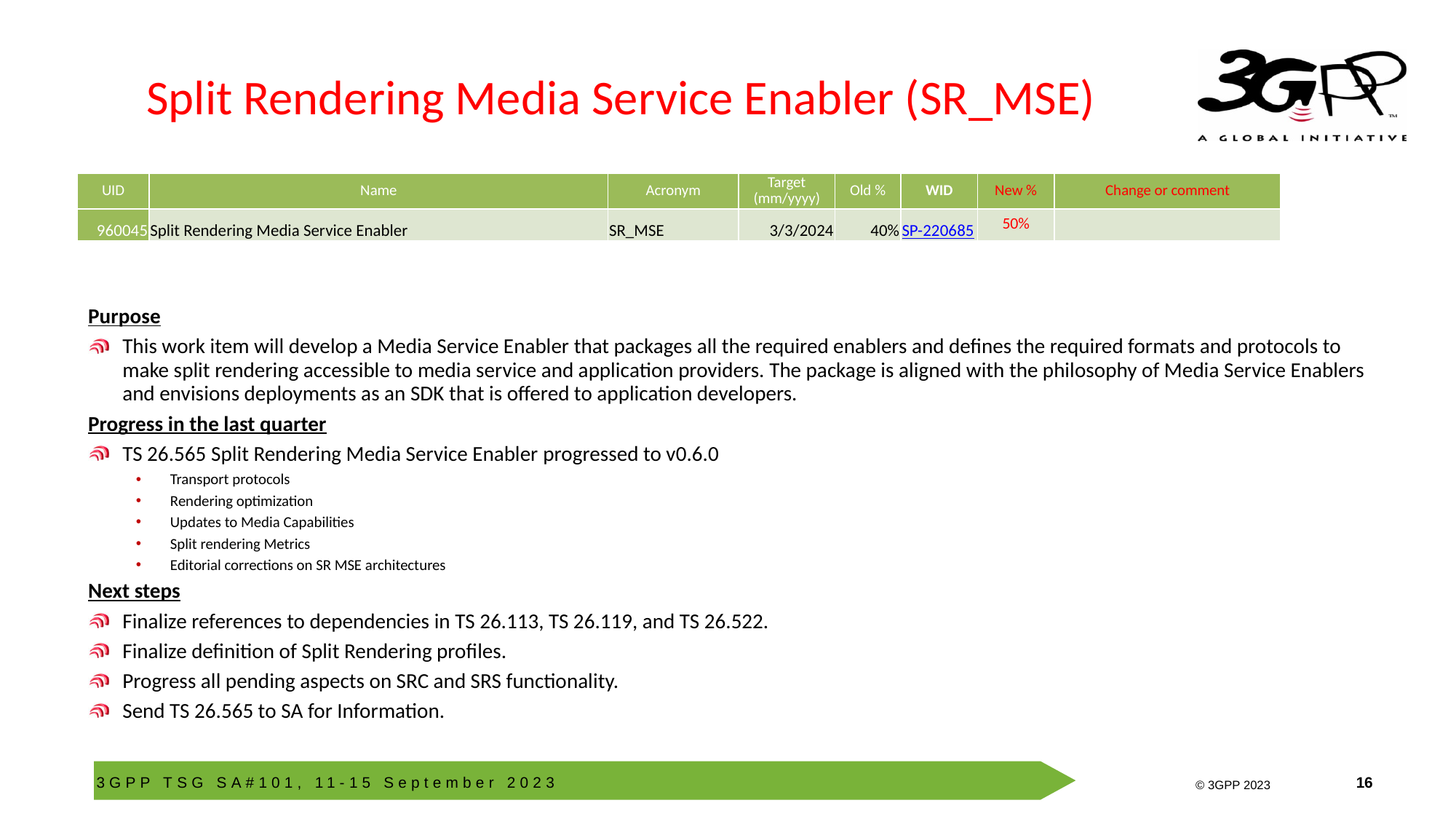

# Split Rendering Media Service Enabler (SR_MSE)
| UID | Name | Acronym | Target (mm/yyyy) | Old % | WID | New % | Change or comment |
| --- | --- | --- | --- | --- | --- | --- | --- |
| 960045 | Split Rendering Media Service Enabler | SR\_MSE | 3/3/2024 | 40% | SP-220685 | 50% |  |
Purpose
This work item will develop a Media Service Enabler that packages all the required enablers and defines the required formats and protocols to make split rendering accessible to media service and application providers. The package is aligned with the philosophy of Media Service Enablers and envisions deployments as an SDK that is offered to application developers.
Progress in the last quarter
TS 26.565 Split Rendering Media Service Enabler progressed to v0.6.0
Transport protocols
Rendering optimization
Updates to Media Capabilities
Split rendering Metrics
Editorial corrections on SR MSE architectures
Next steps
Finalize references to dependencies in TS 26.113, TS 26.119, and TS 26.522.
Finalize definition of Split Rendering profiles.
Progress all pending aspects on SRC and SRS functionality.
Send TS 26.565 to SA for Information.